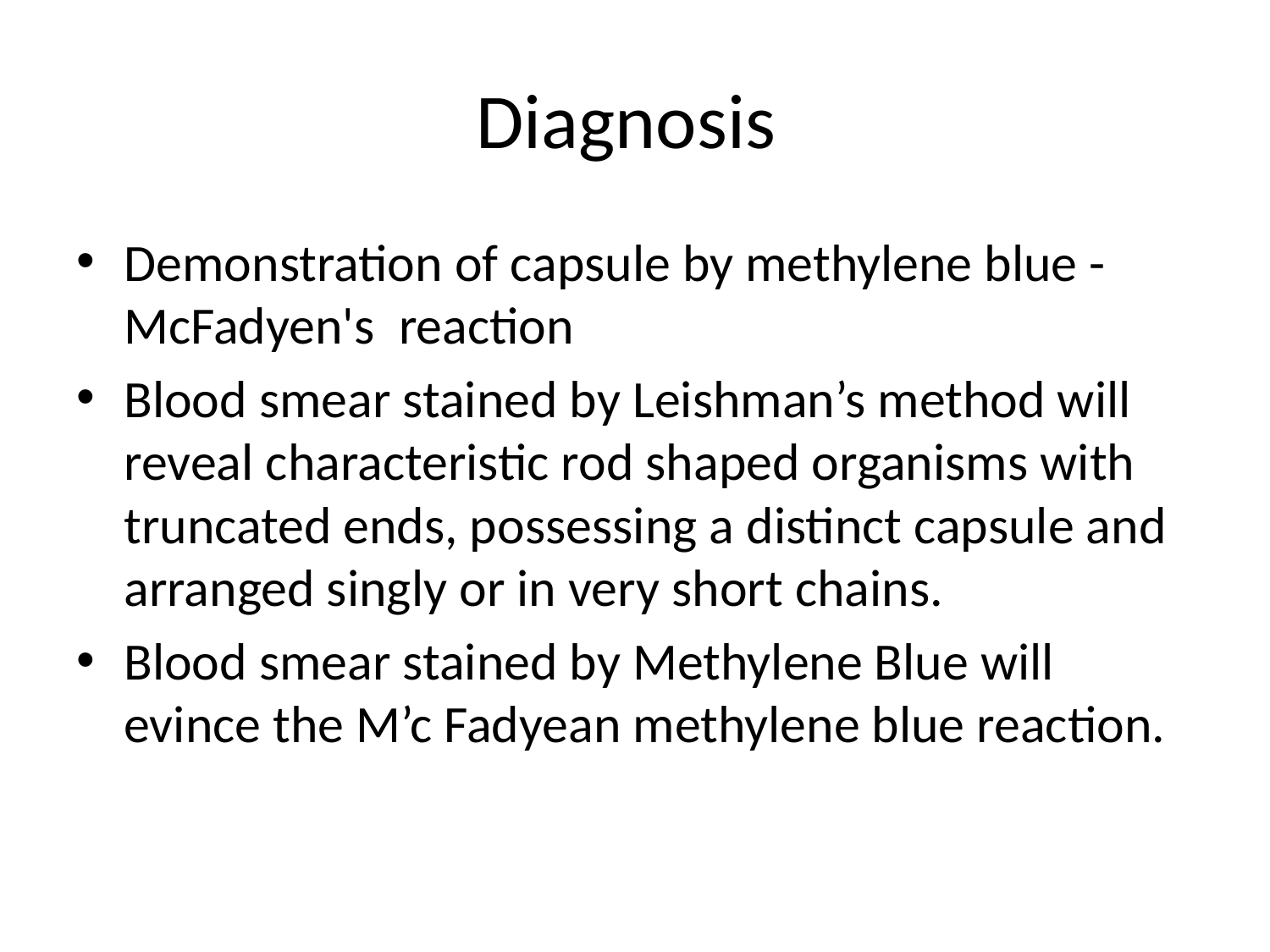

# Diagnosis
Demonstration of capsule by methylene blue -McFadyen's  reaction
Blood smear stained by Leishman’s method will reveal characteristic rod shaped organisms with truncated ends, possessing a distinct capsule and arranged singly or in very short chains.
Blood smear stained by Methylene Blue will evince the M’c Fadyean methylene blue reaction.